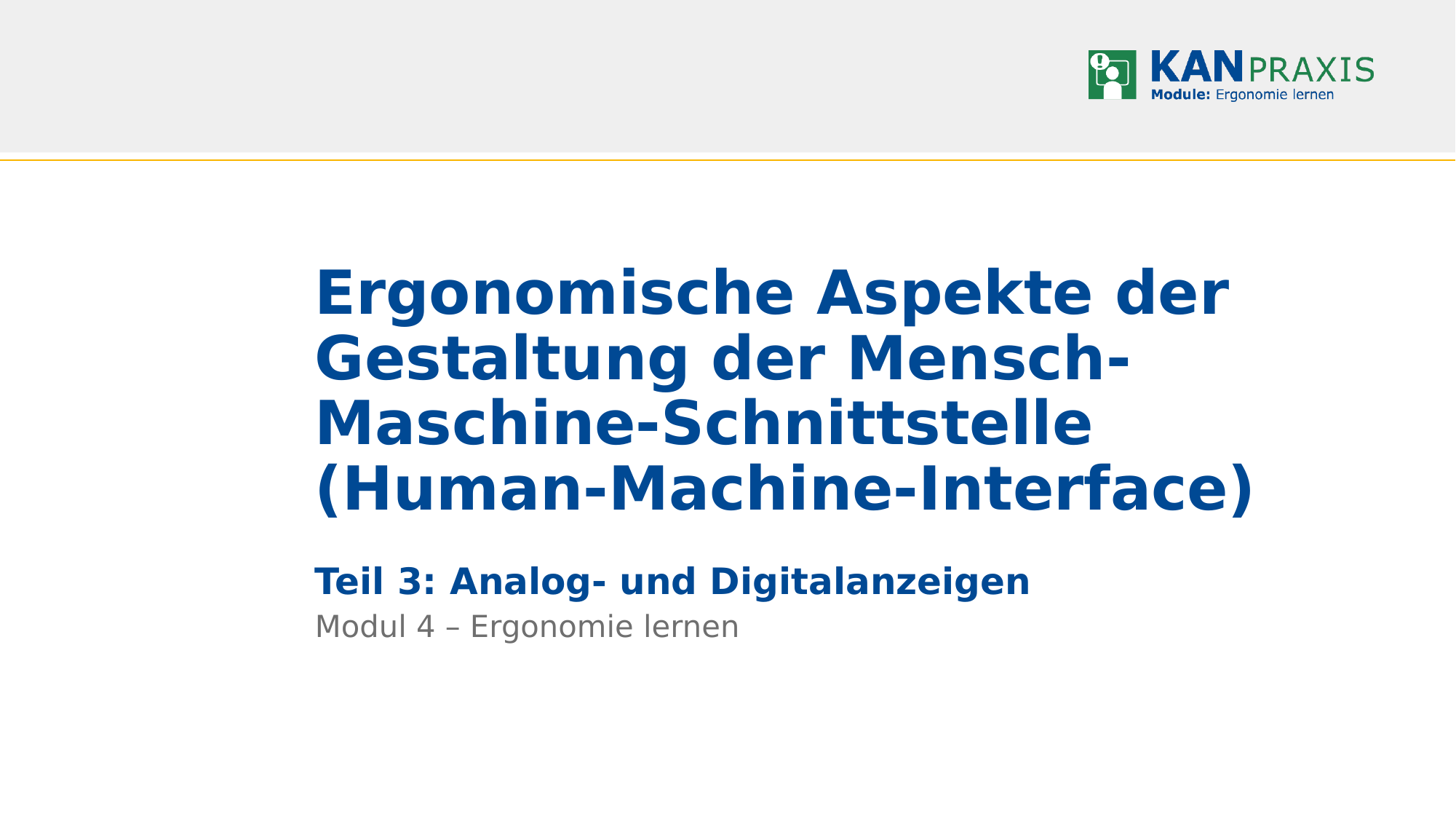

# Ergonomische Aspekte der Gestaltung der Mensch-Maschine-Schnittstelle (Human-Machine-Interface) Teil 3: Analog- und Digitalanzeigen
Modul 4 – Ergonomie lernen